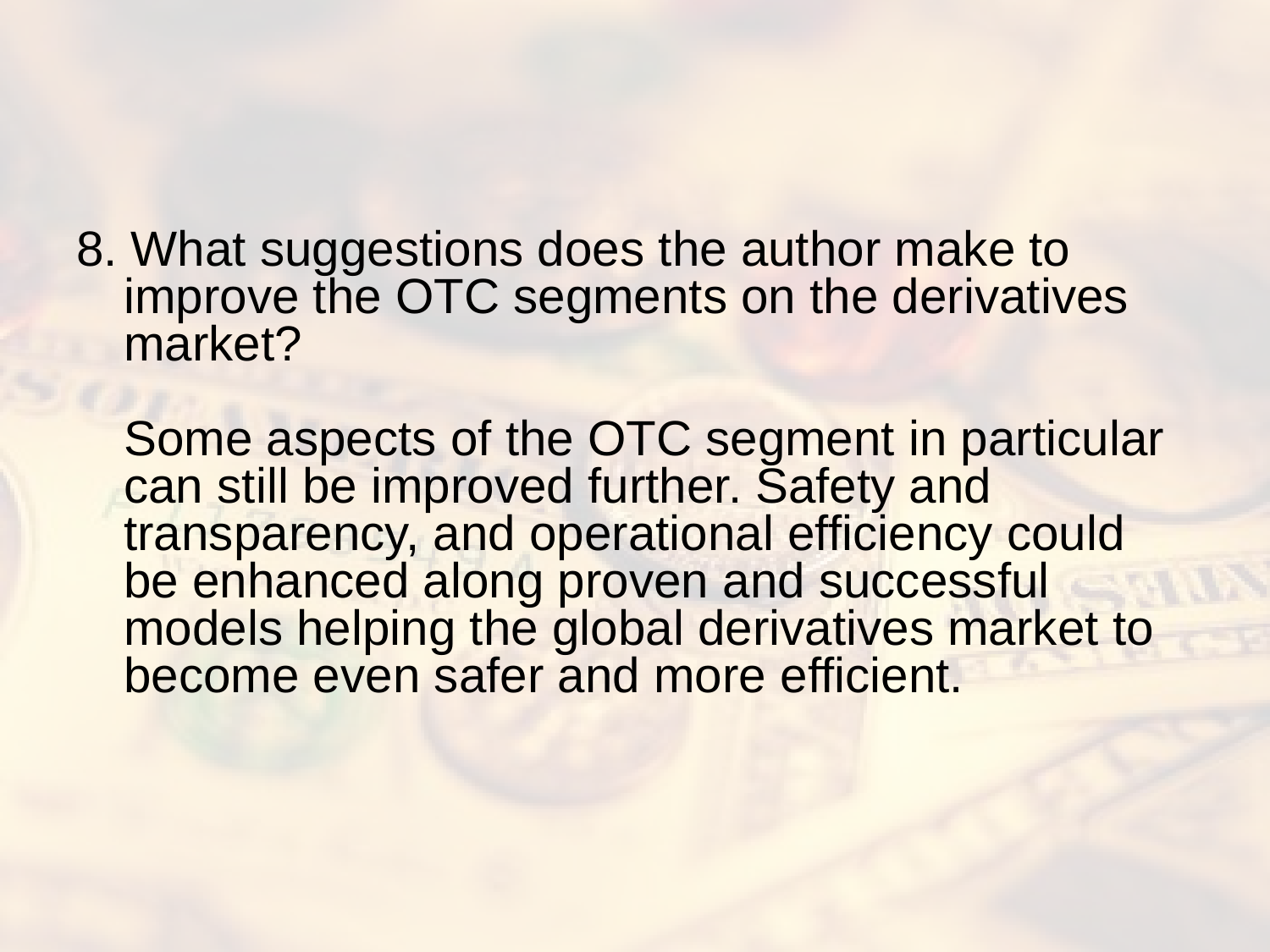

#
8. What suggestions does the author make to improve the OTC segments on the derivatives market?
Some aspects of the OTC segment in particular can still be improved further. Safety and transparency, and operational efficiency could be enhanced along proven and successful models helping the global derivatives market to become even safer and more efficient.